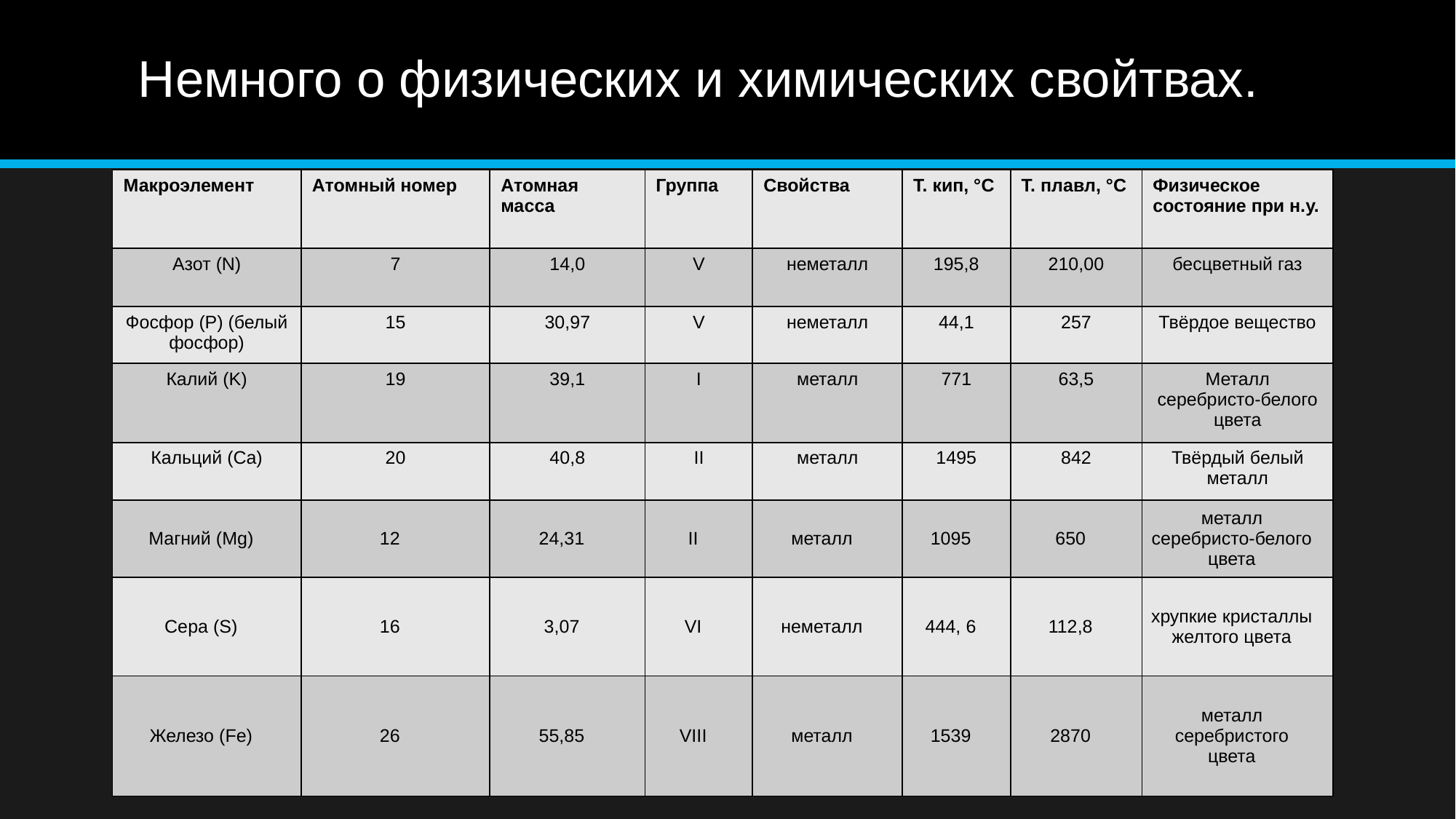

# Немного о физических и химических свойтвах.
| Макроэлемент | Атомный номер | Атомная масса | Группа | Свойства | Т. кип, °C | Т. плавл, °C | Физическое состояние при н.у. |
| --- | --- | --- | --- | --- | --- | --- | --- |
| Азот (N) | 7 | 14,0 | V | неметалл | 195,8 | 210,00 | бесцветный газ |
| Фосфор (P) (белый фосфор) | 15 | 30,97 | V | неметалл | 44,1 | 257 | Твёрдое вещество |
| Калий (K) | 19 | 39,1 | I | металл | 771 | 63,5 | Металл серебристо-белого цвета |
| Кальций (Ca) | 20 | 40,8 | II | металл | 1495 | 842 | Твёрдый белый металл |
| Магний (Mg) | 12 | 24,31 | II | металл | 1095 | 650 | металл серебристо-белого цвета |
| Сера (S) | 16 | 3,07 | VI | неметалл | 444, 6 | 112,8 | хрупкие кристаллы желтого цвета |
| Железо (Fe) | 26 | 55,85 | VIII | металл | 1539 | 2870 | металл серебристого цвета |